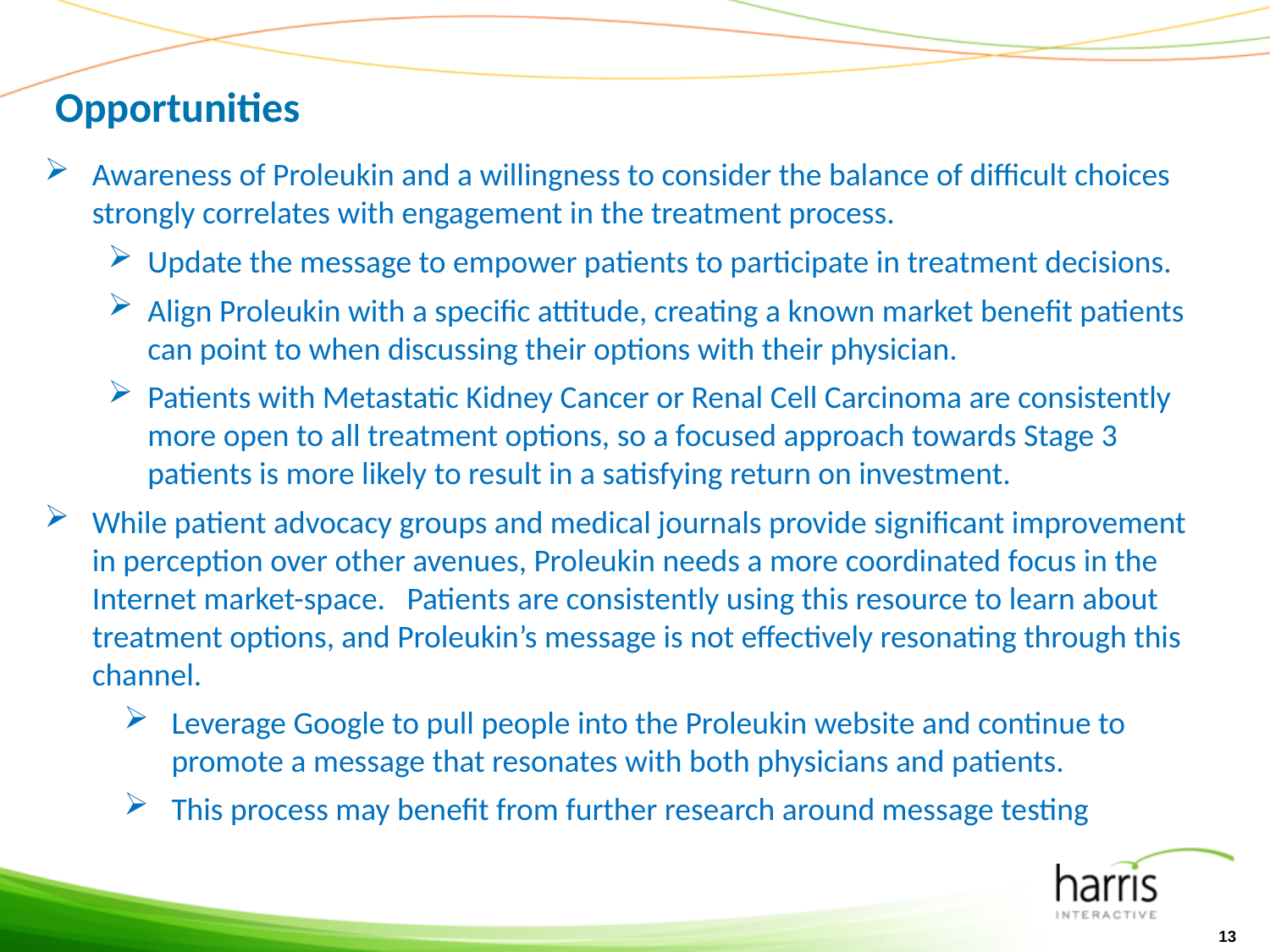

# Opportunities
Awareness of Proleukin and a willingness to consider the balance of difficult choices strongly correlates with engagement in the treatment process.
Update the message to empower patients to participate in treatment decisions.
Align Proleukin with a specific attitude, creating a known market benefit patients can point to when discussing their options with their physician.
Patients with Metastatic Kidney Cancer or Renal Cell Carcinoma are consistently more open to all treatment options, so a focused approach towards Stage 3 patients is more likely to result in a satisfying return on investment.
While patient advocacy groups and medical journals provide significant improvement in perception over other avenues, Proleukin needs a more coordinated focus in the Internet market-space.   Patients are consistently using this resource to learn about treatment options, and Proleukin’s message is not effectively resonating through this channel.
Leverage Google to pull people into the Proleukin website and continue to promote a message that resonates with both physicians and patients.
This process may benefit from further research around message testing

13